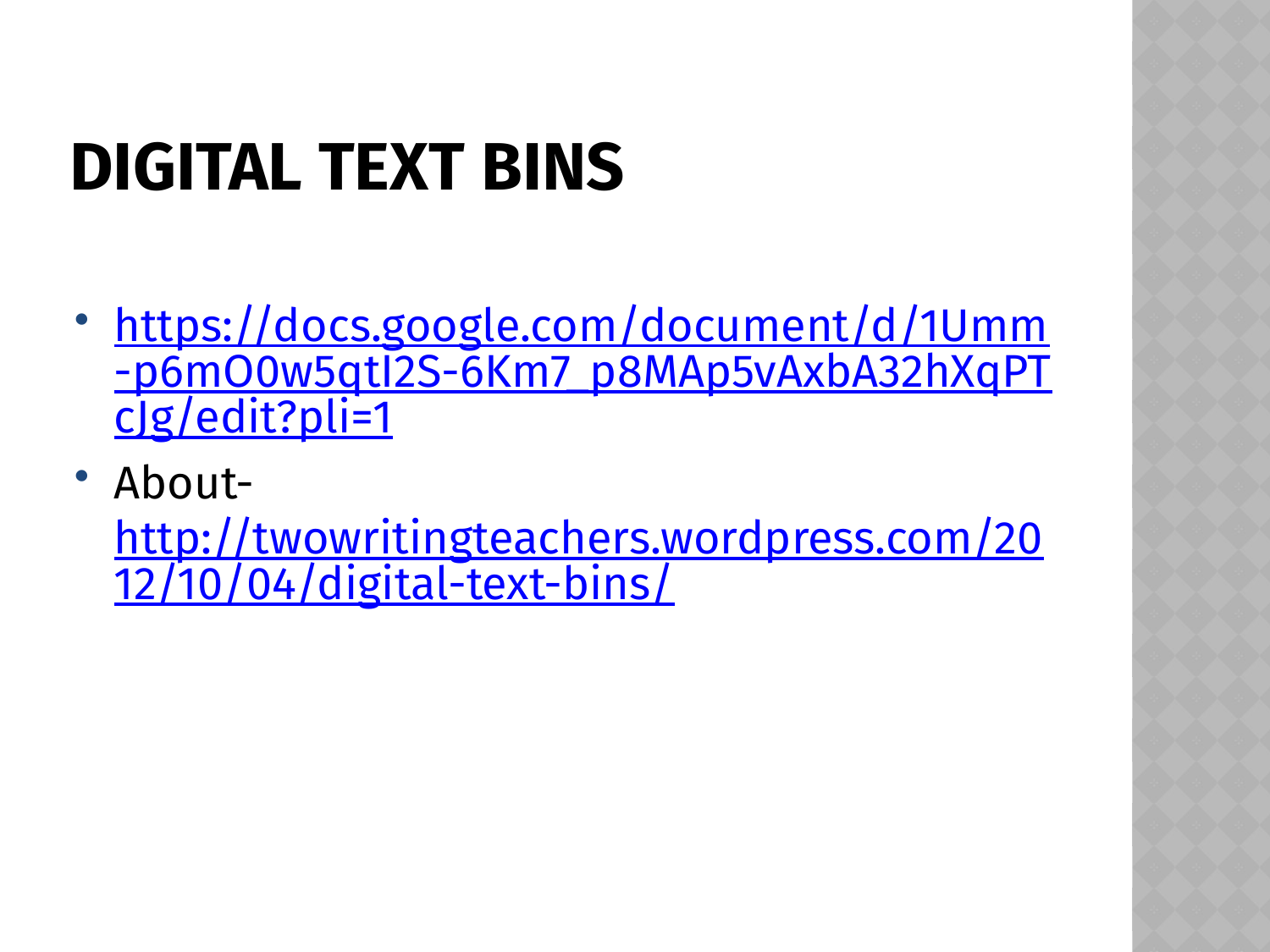

# Digital Text Bins

https://docs.google.com/document/d/1Umm-p6mO0w5qtI2S-6Km7_p8MAp5vAxbA32hXqPTcJg/edit?pli=1
About- http://twowritingteachers.wordpress.com/2012/10/04/digital-text-bins/